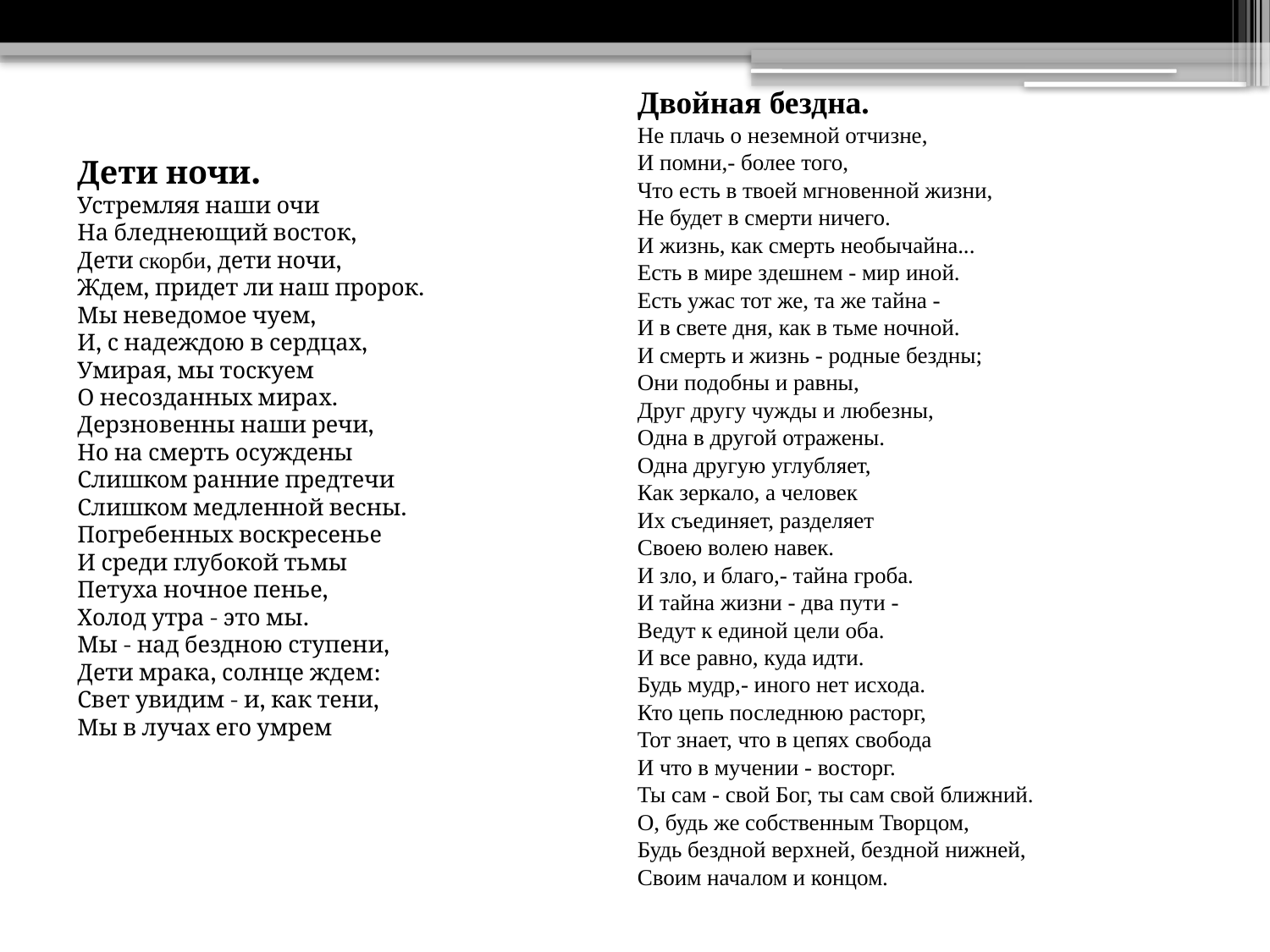

Двойная бездна. 
Не плачь о неземной отчизне,
И помни,- более того,
Что есть в твоей мгновенной жизни,
Не будет в смерти ничего.
И жизнь, как смерть необычайна...
Есть в мире здешнем - мир иной.
Есть ужас тот же, та же тайна -
И в свете дня, как в тьме ночной.
И смерть и жизнь - родные бездны;
Они подобны и равны,
Друг другу чужды и любезны,
Одна в другой отражены.
Одна другую углубляет,
Как зеркало, а человек
Их съединяет, разделяет
Своею волею навек.
И зло, и благо,- тайна гроба.
И тайна жизни - два пути -
Ведут к единой цели оба.
И все равно, куда идти.
Будь мудр,- иного нет исхода.
Кто цепь последнюю расторг,
Тот знает, что в цепях свобода
И что в мучении - восторг.
Ты сам - свой Бог, ты сам свой ближний.
О, будь же собственным Творцом,
Будь бездной верхней, бездной нижней,
Своим началом и концом.
Дети ночи.
Устремляя наши очи
На бледнеющий восток,
Дети скорби, дети ночи,
Ждем, придет ли наш пророк.
Мы неведомое чуем,
И, с надеждою в сердцах,
Умирая, мы тоскуем
О несозданных мирах.
Дерзновенны наши речи,
Но на смерть осуждены
Слишком ранние предтечи
Слишком медленной весны.
Погребенных воскресенье
И среди глубокой тьмы
Петуха ночное пенье,
Холод утра - это мы.
Мы - над бездною ступени,
Дети мрака, солнце ждем:
Свет увидим - и, как тени,
Мы в лучах его умрем